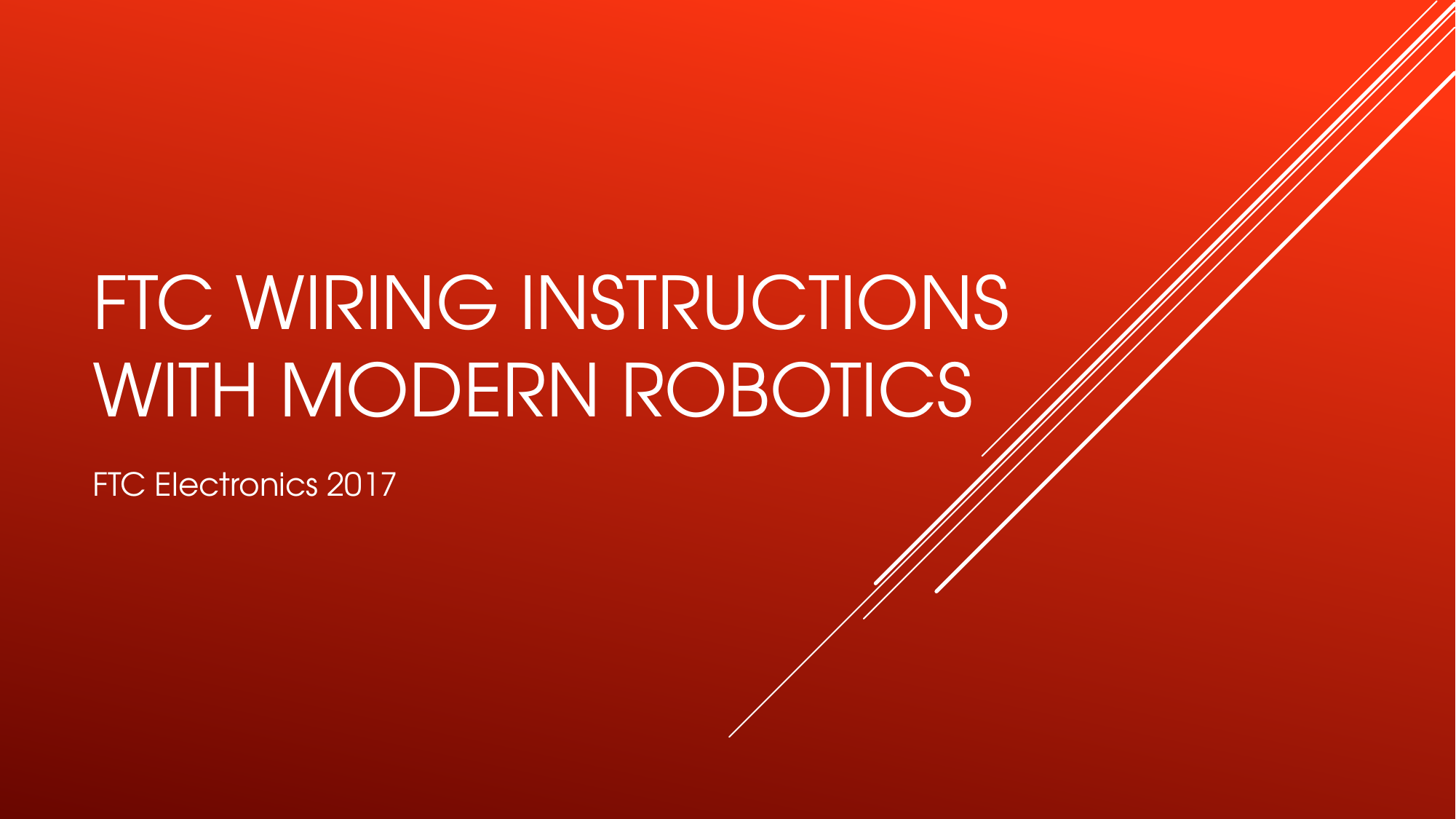

# FTC wiring instructions with modern robotics
FTC Electronics 2017